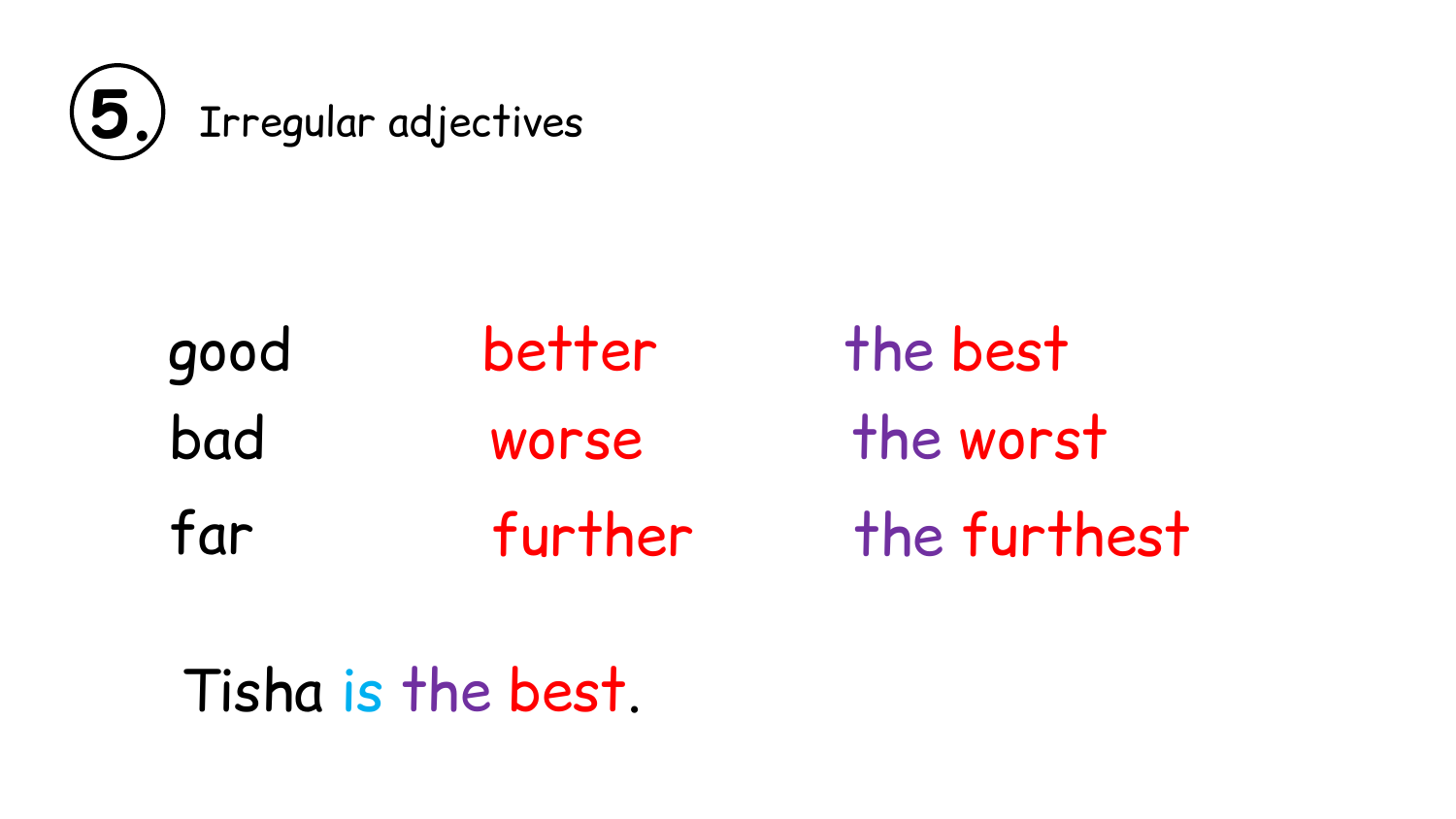

5.
Irregular adjectives
good
better
the best
bad
worse
the worst
far
further
the furthest
Tisha is the best.